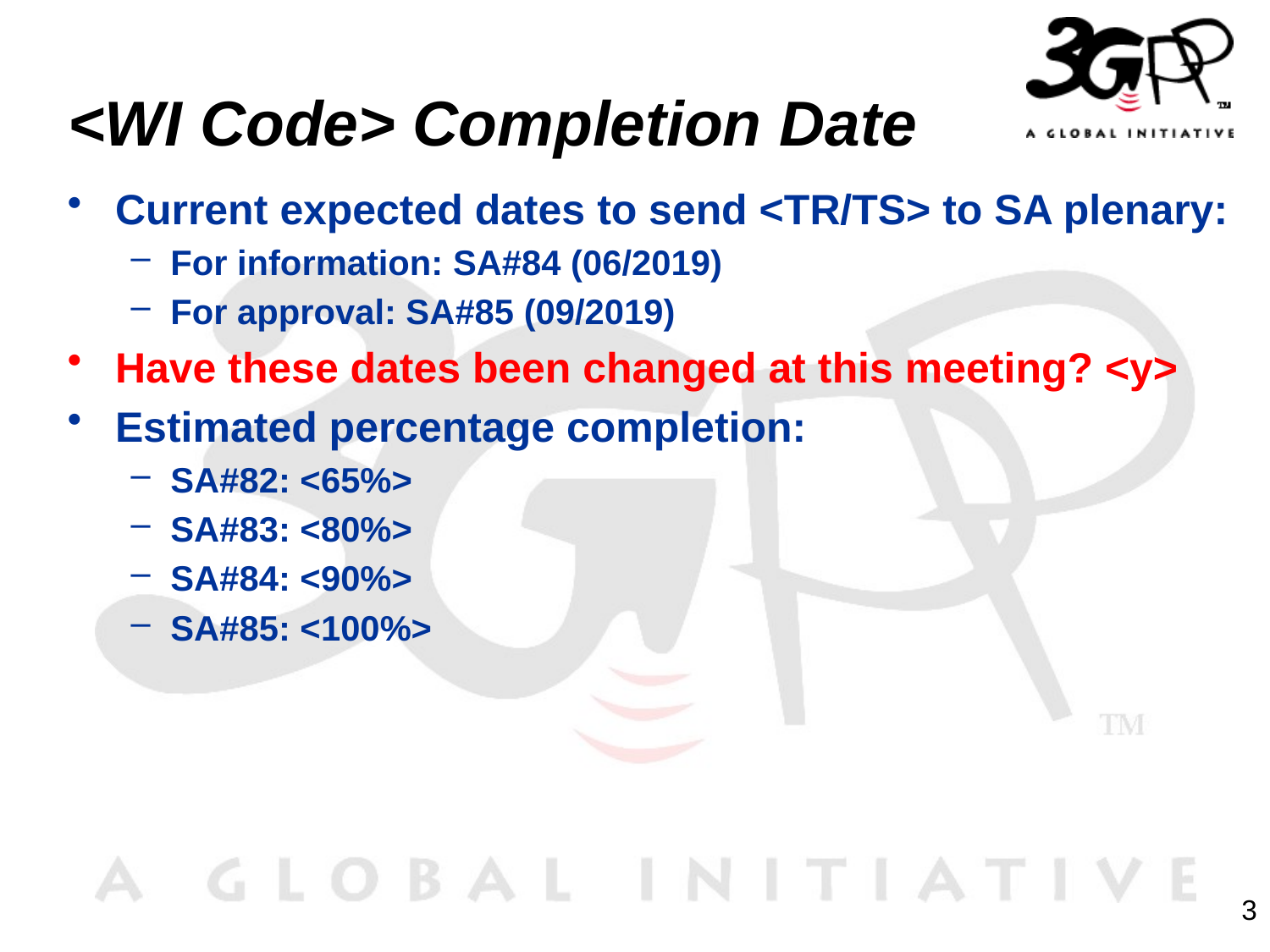

# <WI Code> Completion Date
Current expected dates to send <TR/TS> to SA plenary:
For information: SA#84 (06/2019)
For approval: SA#85 (09/2019)
Have these dates been changed at this meeting? <y>
Estimated percentage completion:
SA#82: <65%>
SA#83: <80%>
SA#84: <90%>
SA#85: <100%>
3